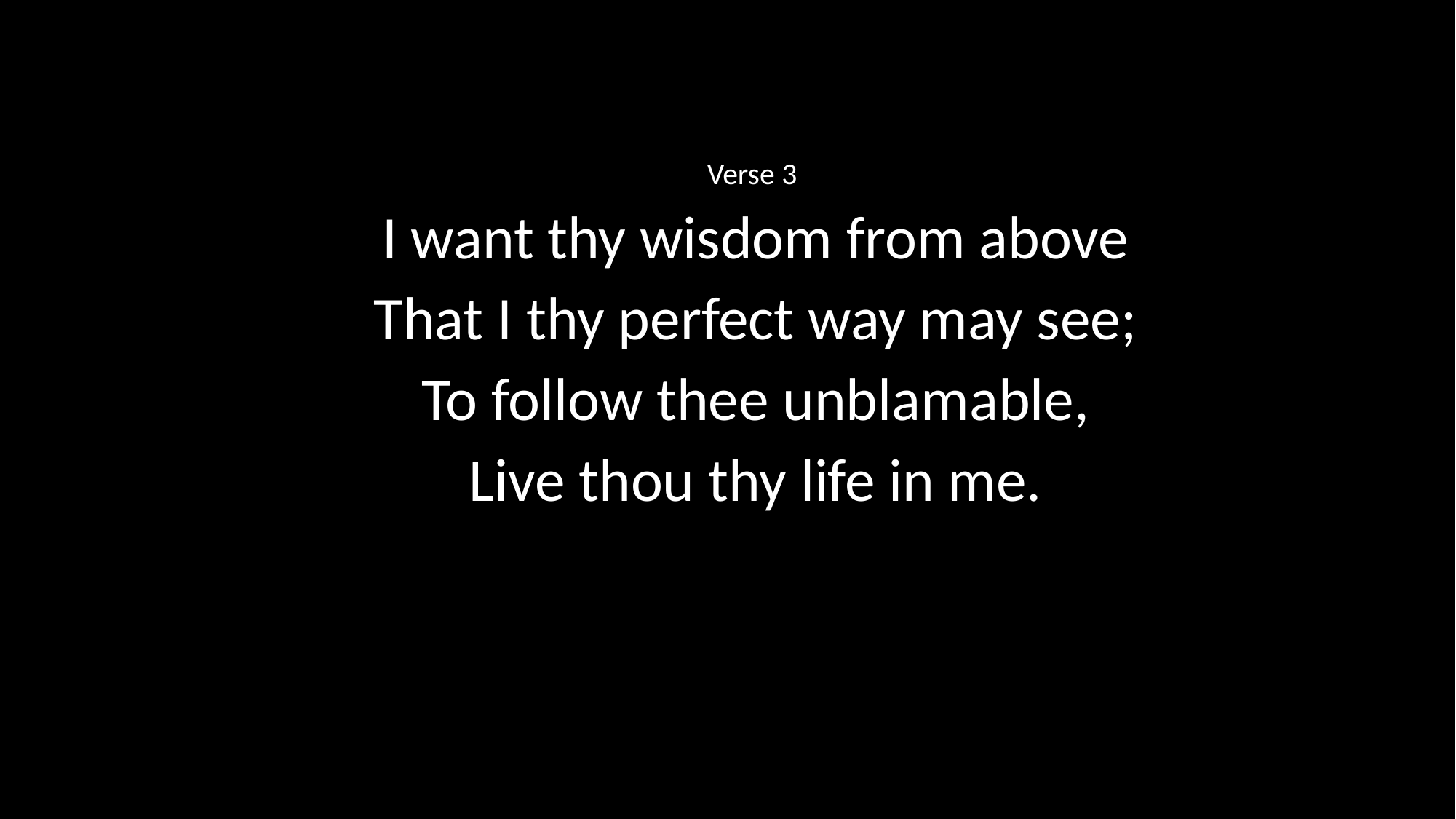

Verse 3
I want thy wisdom from above
That I thy perfect way may see;
To follow thee unblamable,
Live thou thy life in me.